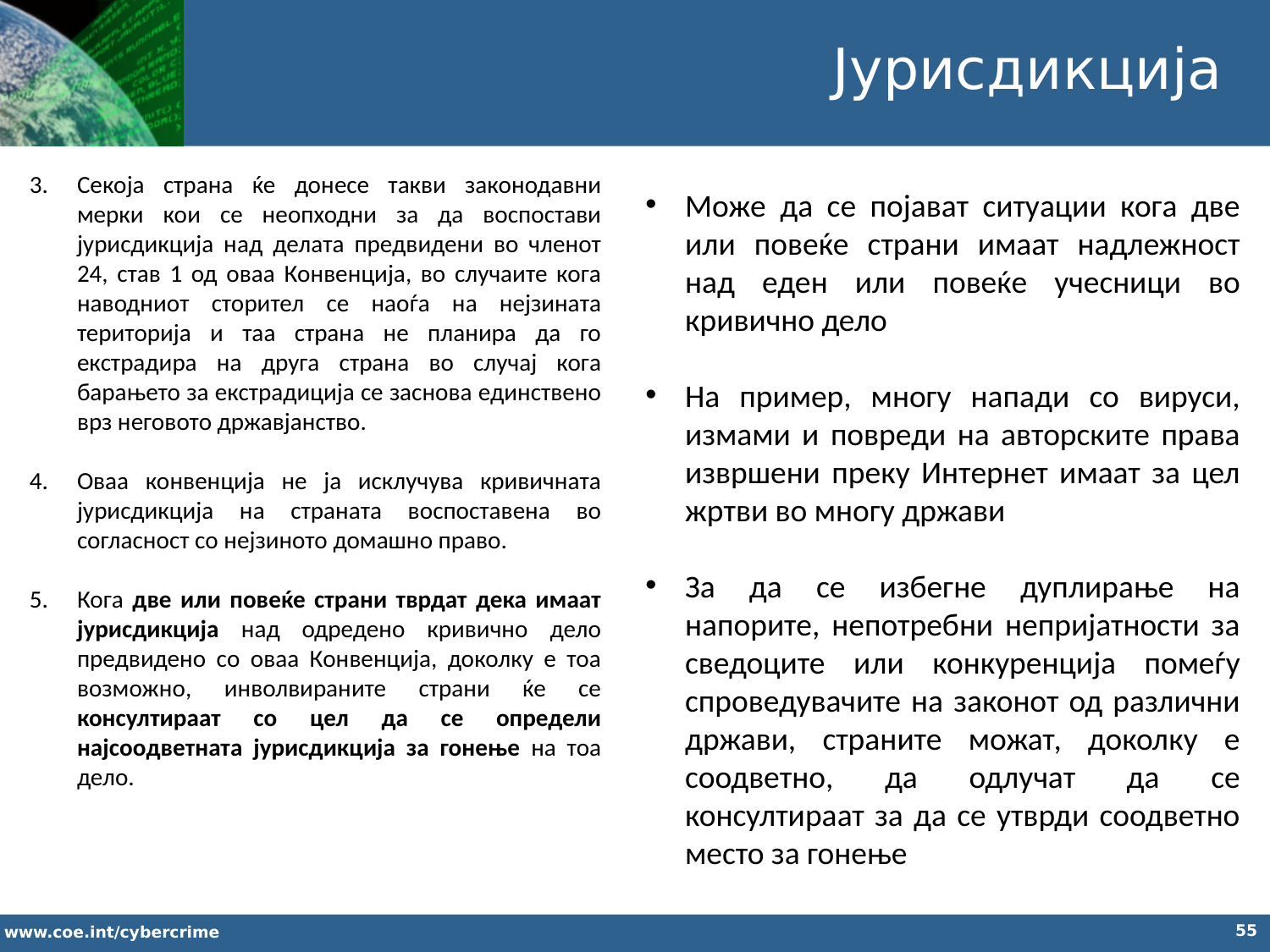

Јурисдикција
Секоја страна ќе донесе такви законодавни мерки кои се неопходни за да воспостави јурисдикција над делата предвидени во членот 24, став 1 од оваа Конвенција, во случаите кога наводниот сторител се наоѓа на нејзината територија и таа страна не планира да го екстрадира на друга страна во случај кога барањето за екстрадиција се заснова единствено врз неговото државјанство.

Оваа конвенција не ја исклучува кривичната јурисдикција на страната воспоставена во согласност со нејзиното домашно право.

Кога две или повеќе страни тврдат дека имаат јурисдикција над одредено кривично дело предвидено со оваа Конвенција, доколку е тоа возможно, инволвираните страни ќе се консултираат со цел да се определи
најсоодветната јурисдикција за гонење на тоа дело.
Може да се појават ситуации кога две или повеќе страни имаат надлежност над еден или повеќе учесници во кривично дело

На пример, многу напади со вируси, измами и повреди на авторските права извршени преку Интернет имаат за цел жртви во многу држави

За да се избегне дуплирање на напорите, непотребни непријатности за сведоците или конкуренција помеѓу спроведувачите на законот од различни држави, страните можат, доколку е соодветно, да одлучат да се консултираат за да се утврди соодветно место за гонење